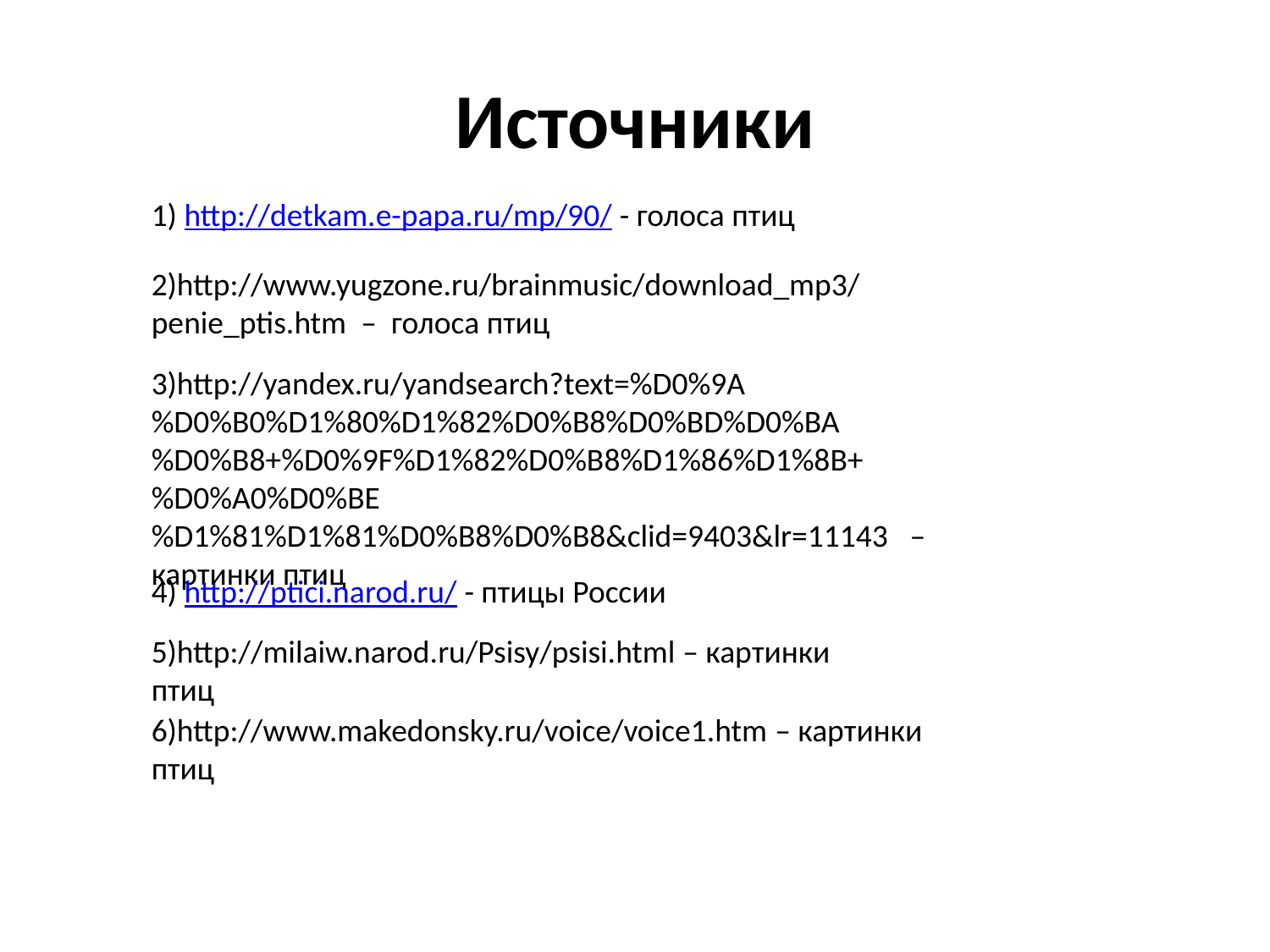

# Источники
1) http://detkam.e-papa.ru/mp/90/ - голоса птиц
2)http://www.yugzone.ru/brainmusic/download_mp3/penie_ptis.htm  –  голоса птиц
3)http://yandex.ru/yandsearch?text=%D0%9A%D0%B0%D1%80%D1%82%D0%B8%D0%BD%D0%BA%D0%B8+%D0%9F%D1%82%D0%B8%D1%86%D1%8B+%D0%A0%D0%BE%D1%81%D1%81%D0%B8%D0%B8&clid=9403&lr=11143   – картинки птиц
4) http://ptici.narod.ru/ - птицы России
5)http://milaiw.narod.ru/Psisy/psisi.html – картинки птиц
6)http://www.makedonsky.ru/voice/voice1.htm – картинки птиц